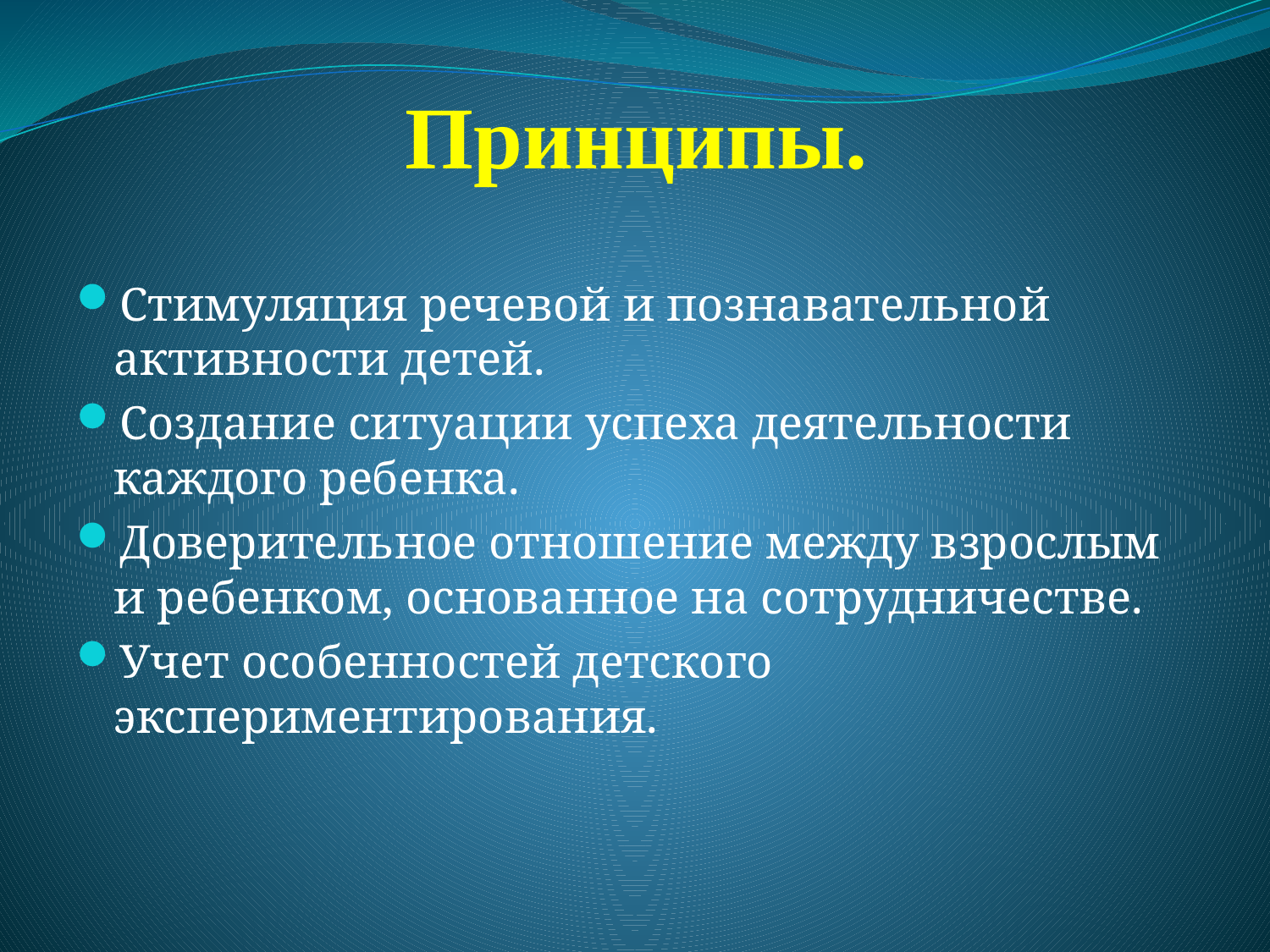

# Принципы.
Стимуляция речевой и познавательной  активности детей.
Создание ситуации успеха деятельности каждого ребенка.
Доверительное отношение между взрослым и ребенком, основанное на сотрудничестве.
Учет особенностей детского экспериментирования.